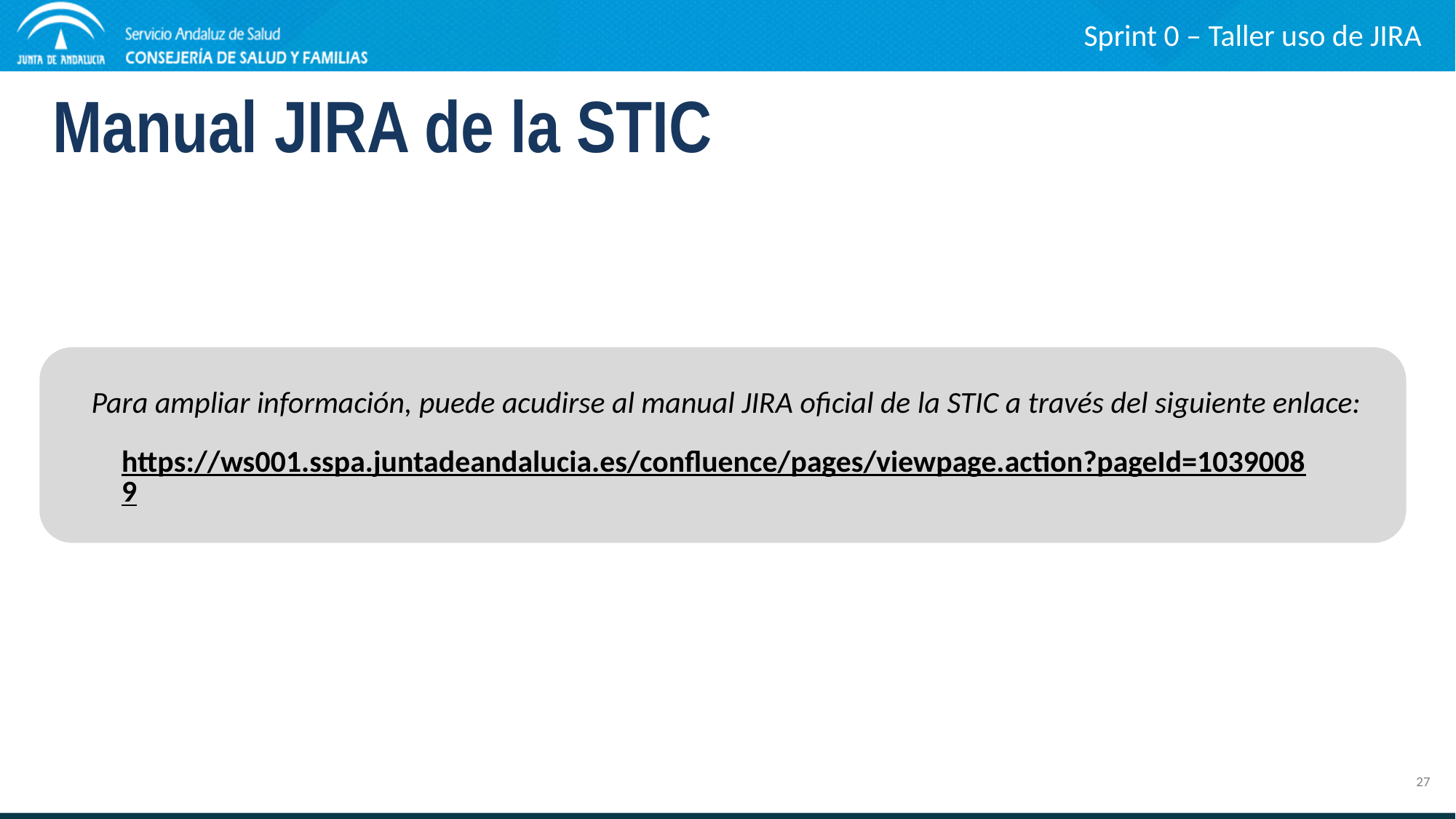

Sprint 0 – Taller uso de JIRA
Manual JIRA de la STIC

Para ampliar información, puede acudirse al manual JIRA oficial de la STIC a través del siguiente enlace:
https://ws001.sspa.juntadeandalucia.es/confluence/pages/viewpage.action?pageId=10390089
27